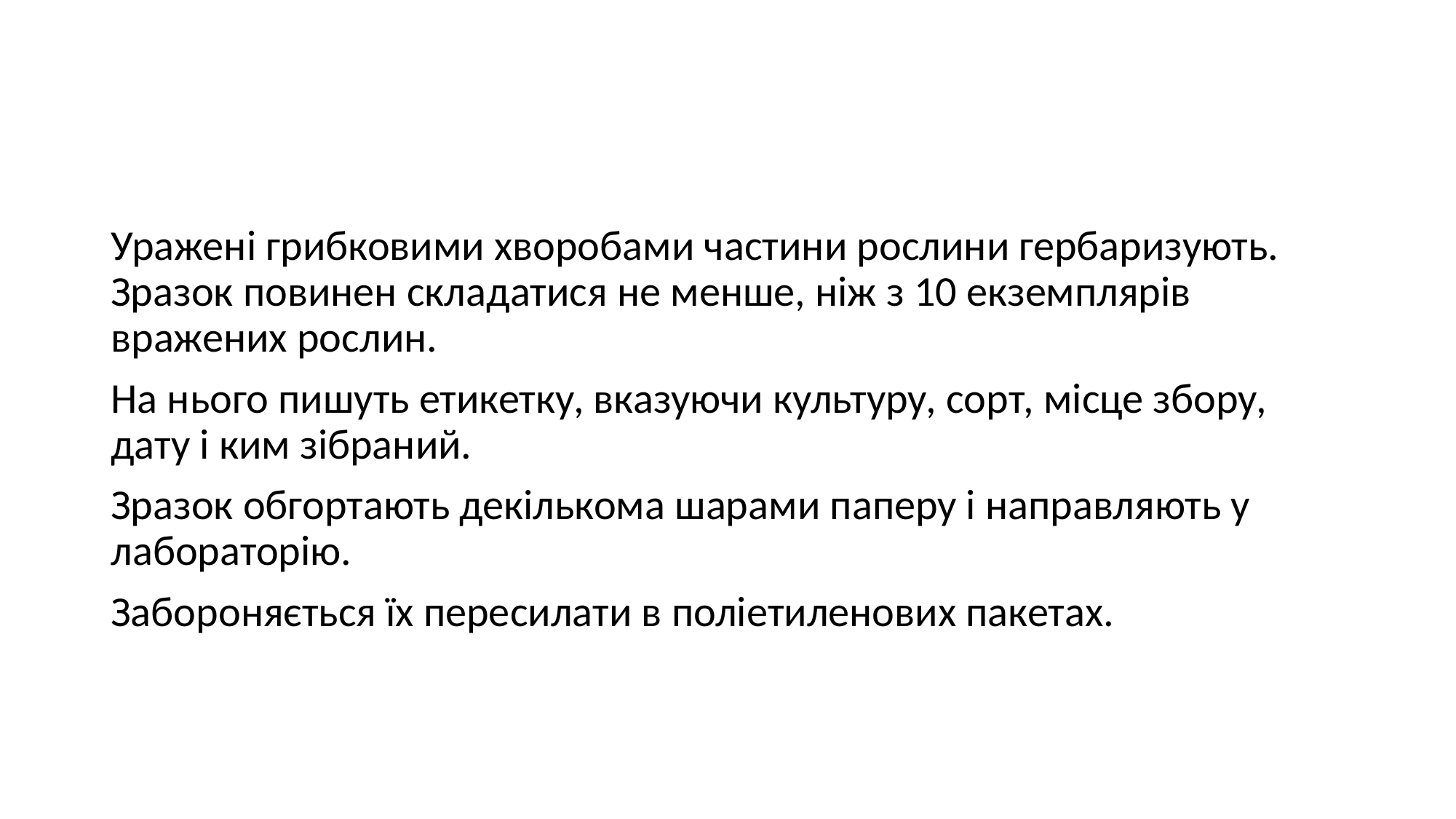

#
Уражені грибковими хворобами частини рослини гербаризують. Зразок повинен складатися не менше, ніж з 10 екземплярів вражених рослин.
На нього пишуть етикетку, вказуючи культуру, сорт, місце збору, дату і ким зібраний.
Зразок обгортають декількома шарами паперу і направляють у лабораторію.
Забороняється їх пересилати в поліетиленових пакетах.